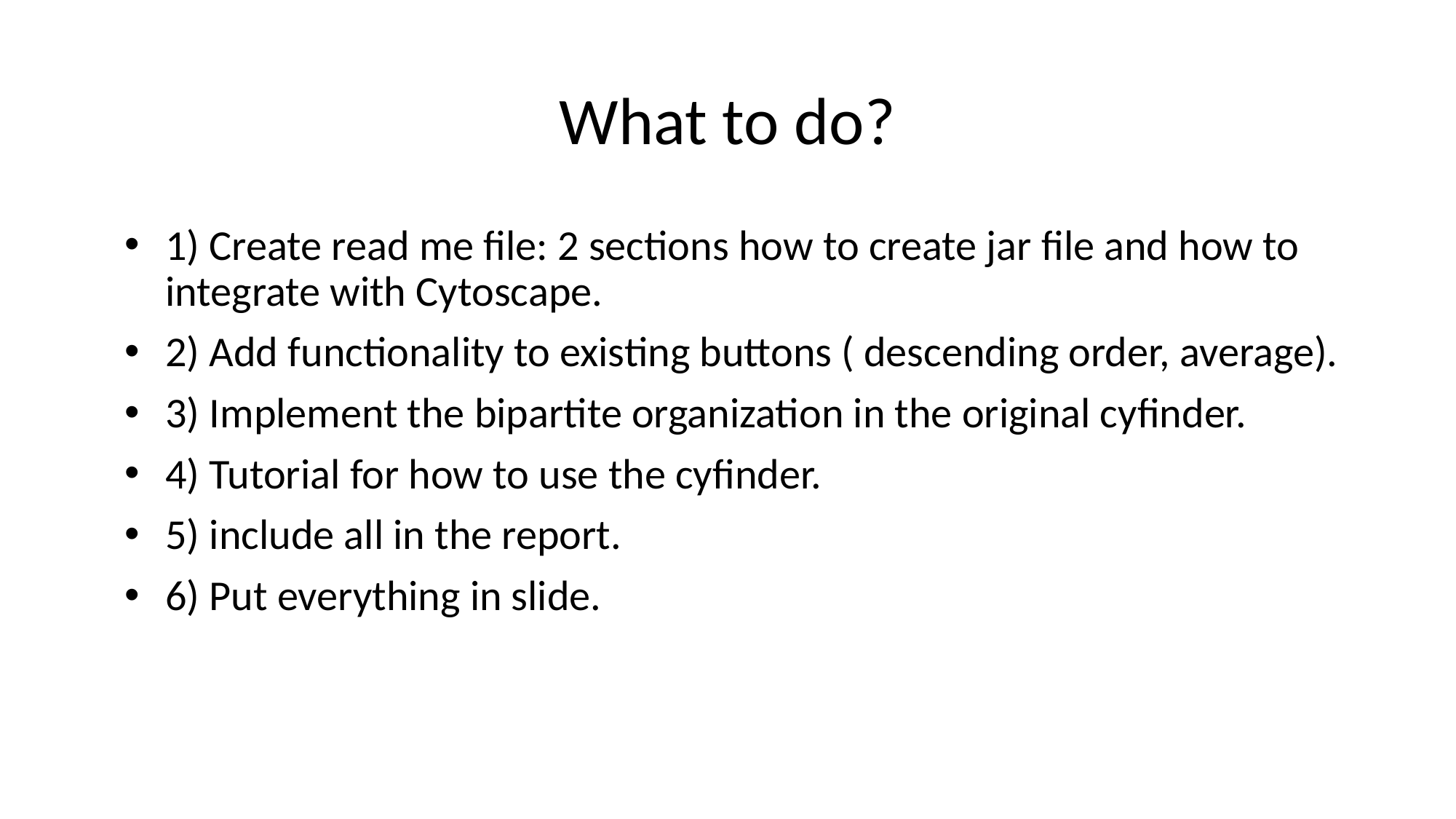

# What to do?
1) Create read me file: 2 sections how to create jar file and how to integrate with Cytoscape.
2) Add functionality to existing buttons ( descending order, average).
3) Implement the bipartite organization in the original cyfinder.
4) Tutorial for how to use the cyfinder.
5) include all in the report.
6) Put everything in slide.